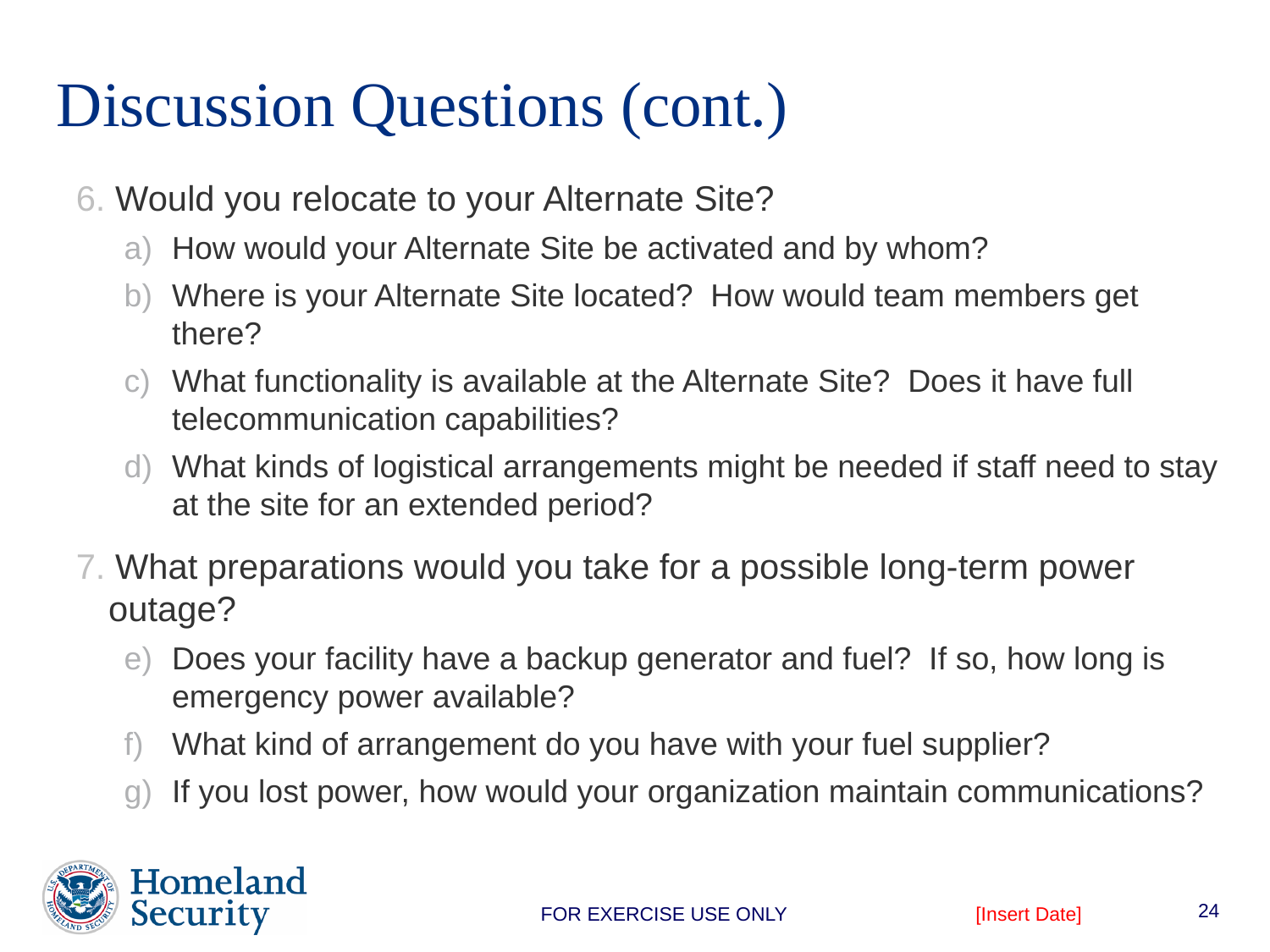

# Discussion Questions (cont.)
6. Would you relocate to your Alternate Site?
How would your Alternate Site be activated and by whom?
Where is your Alternate Site located?  How would team members get there?
What functionality is available at the Alternate Site?  Does it have full telecommunication capabilities?
What kinds of logistical arrangements might be needed if staff need to stay at the site for an extended period?
7. What preparations would you take for a possible long-term power outage?
Does your facility have a backup generator and fuel?  If so, how long is emergency power available?
What kind of arrangement do you have with your fuel supplier?
If you lost power, how would your organization maintain communications?

24